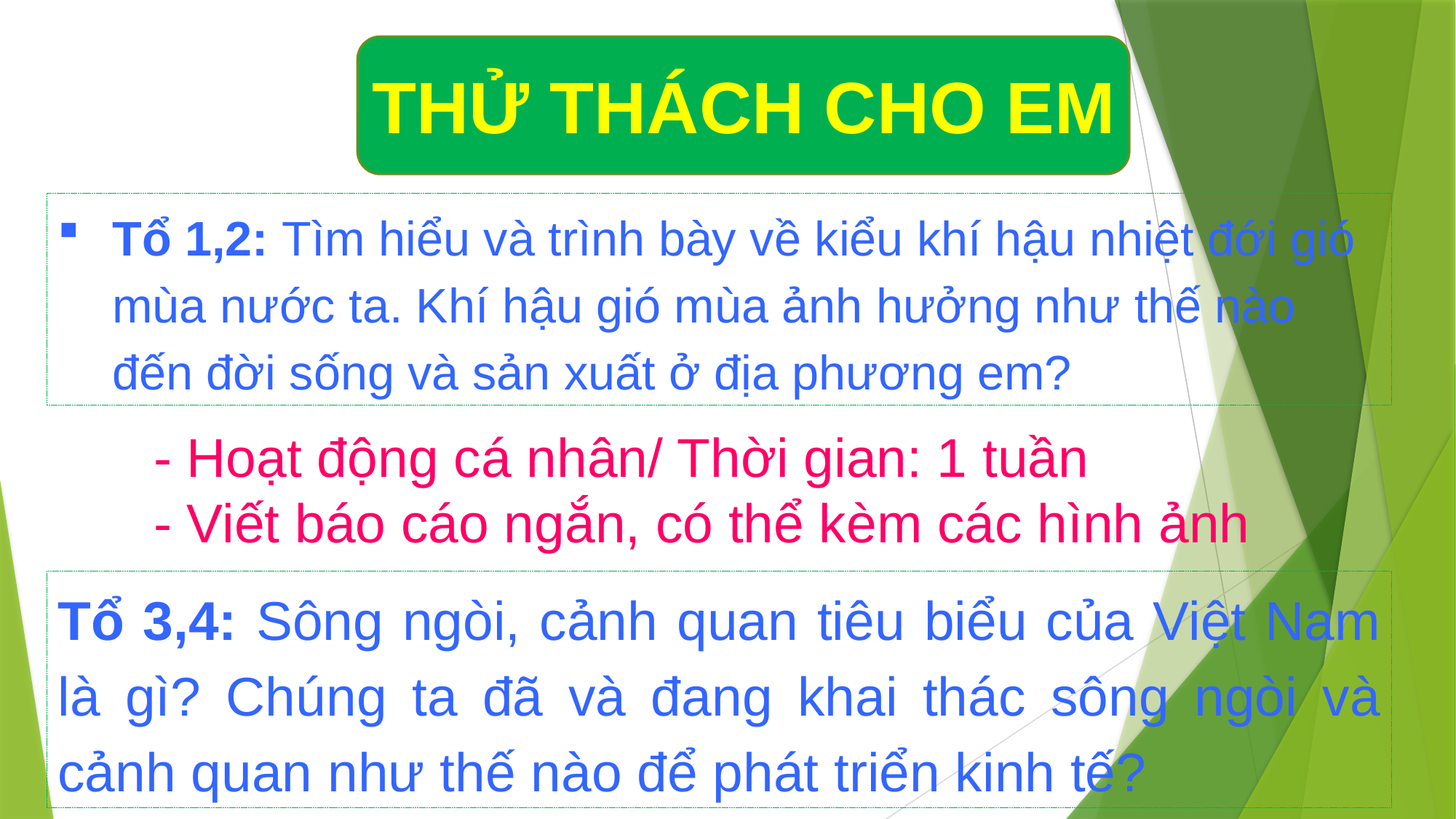

THỬ THÁCH CHO EM
Tổ 1,2: Tìm hiểu và trình bày về kiểu khí hậu nhiệt đới gió mùa nước ta. Khí hậu gió mùa ảnh hưởng như thế nào đến đời sống và sản xuất ở địa phương em?
- Hoạt động cá nhân/ Thời gian: 1 tuần
- Viết báo cáo ngắn, có thể kèm các hình ảnh

Tổ 3,4: Sông ngòi, cảnh quan tiêu biểu của Việt Nam là gì? Chúng ta đã và đang khai thác sông ngòi và cảnh quan như thế nào để phát triển kinh tế?